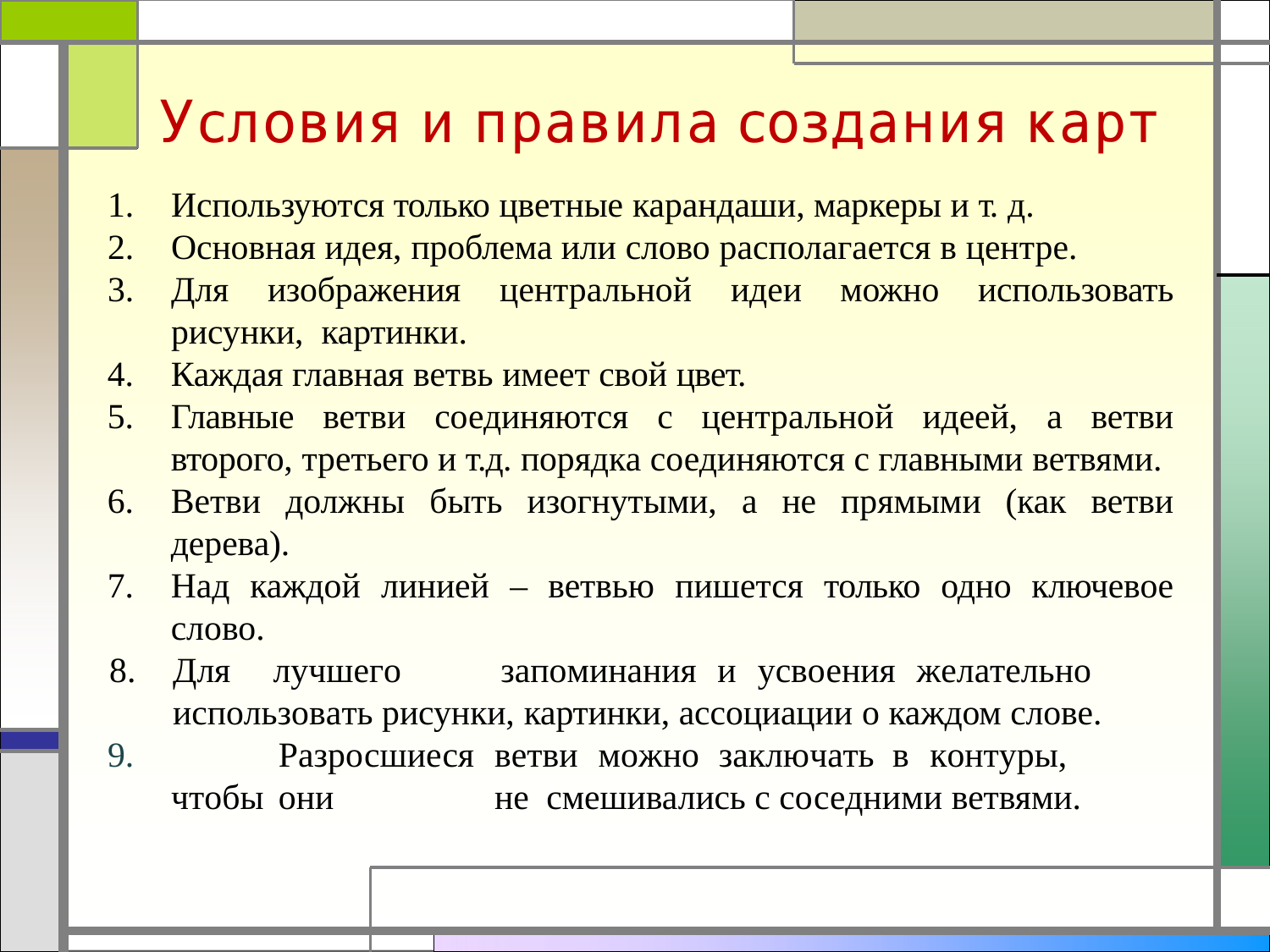

# Условия и правила создания карт
Используются только цветные карандаши, маркеры и т. д.
Основная идея, проблема или слово располагается в центре.
Для изображения центральной идеи можно использовать рисунки,  картинки.
Каждая главная ветвь имеет свой цвет.
Главные ветви соединяются с центральной идеей, а ветви второго, третьего и т.д. порядка соединяются с главными ветвями.
Ветви должны быть изогнутыми, а не прямыми (как ветви дерева).
Над каждой линией – ветвью пишется только одно ключевое слово.
Для	лучшего	запоминания	и	усвоения	желательно использовать рисунки, картинки, ассоциации о каждом слове.
	Разросшиеся	ветви	можно	заключать	в	контуры,	чтобы	они	не  смешивались с соседними ветвями.